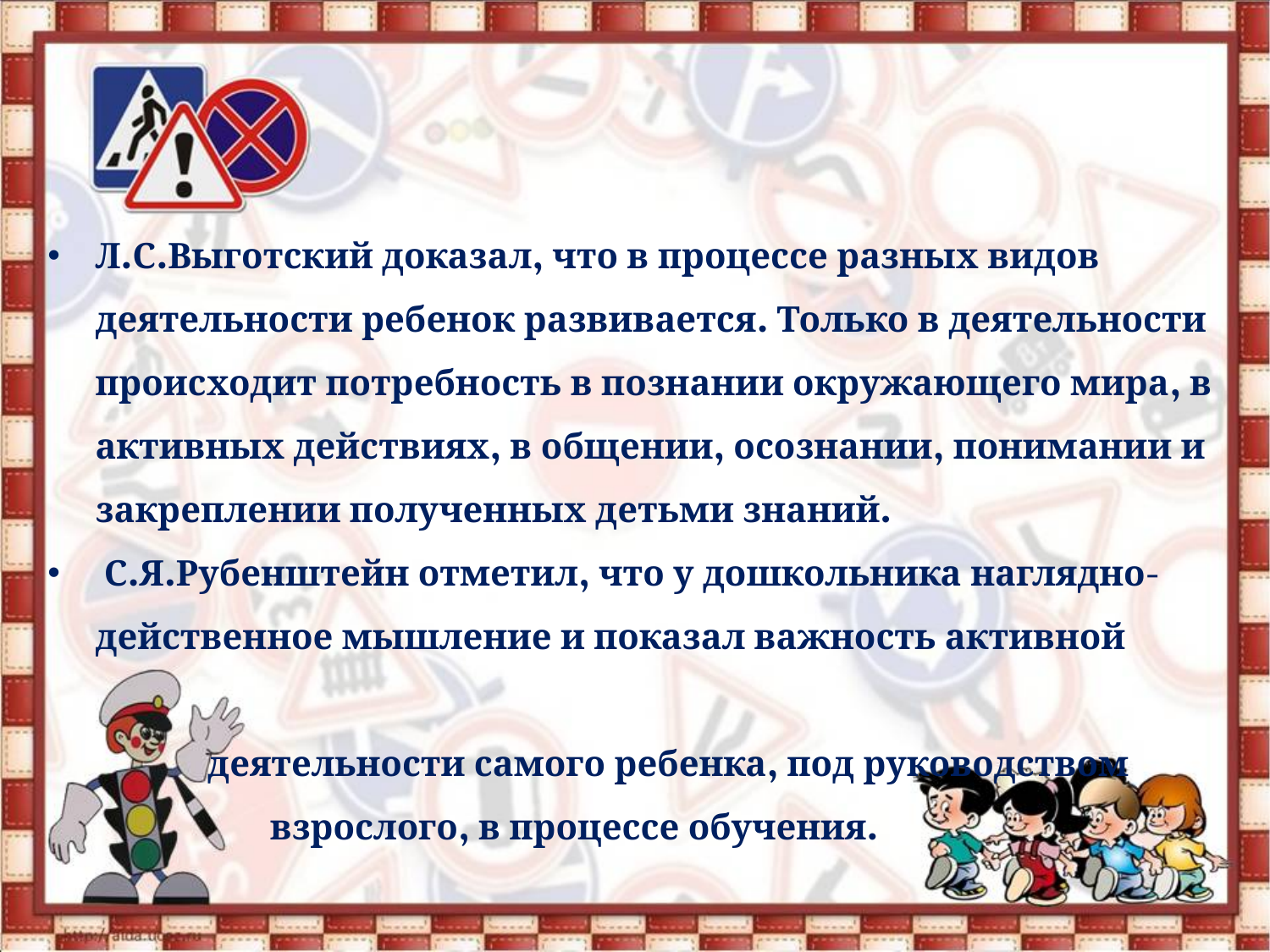

Л.С.Выготский доказал, что в процессе разных видов деятельности ребенок развивается. Только в деятельности происходит потребность в познании окружающего мира, в активных действиях, в общении, осознании, понимании и закреплении полученных детьми знаний.
 С.Я.Рубенштейн отметил, что у дошкольника наглядно-действенное мышление и показал важность активной
                  деятельности самого ребенка, под руководством
                         взрослого, в процессе обучения.